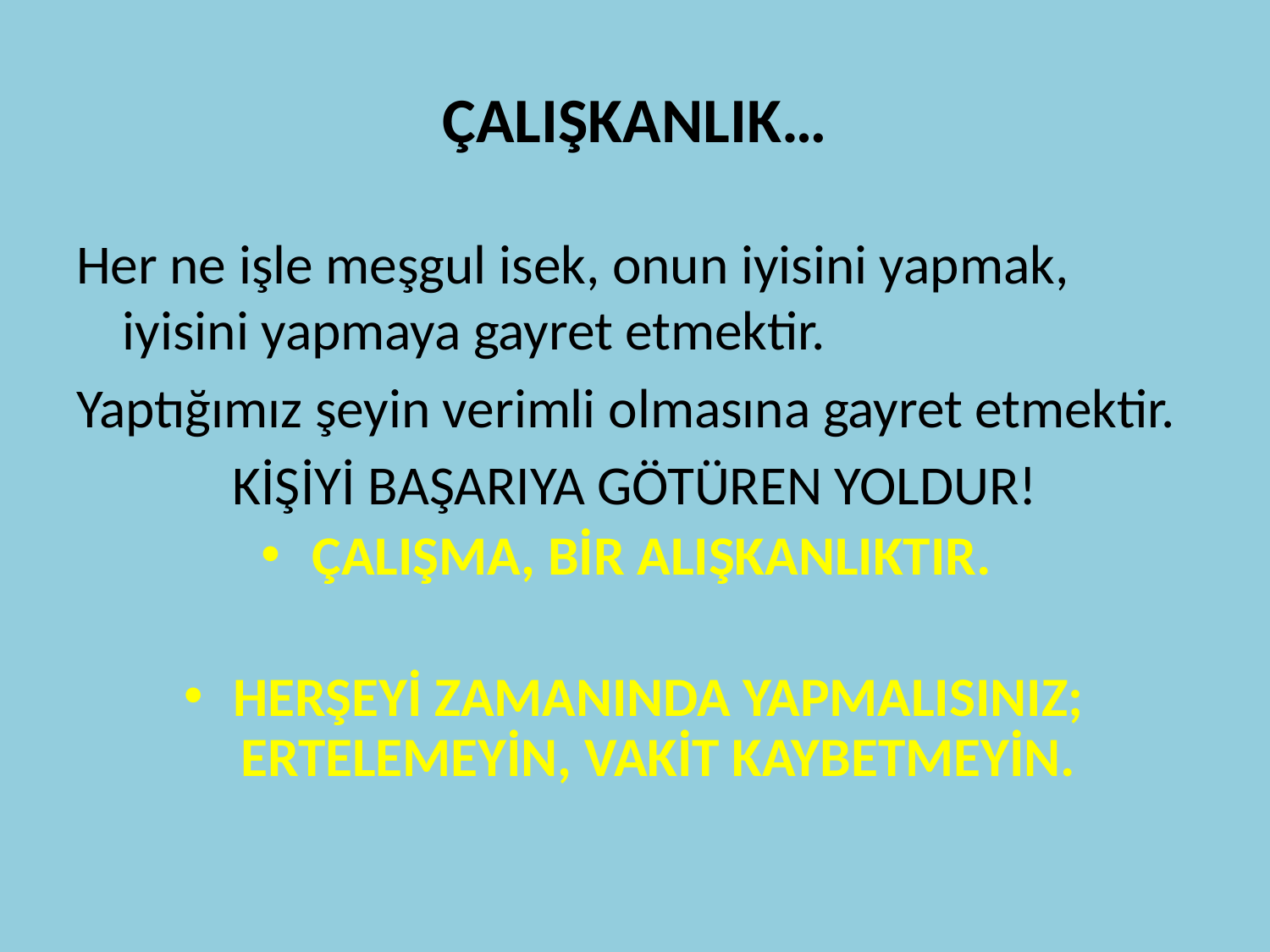

# ÇALIŞKANLIK…
Her ne işle meşgul isek, onun iyisini yapmak, iyisini yapmaya gayret etmektir.
Yaptığımız şeyin verimli olmasına gayret etmektir.
KİŞİYİ BAŞARIYA GÖTÜREN YOLDUR!
ÇALIŞMA, BİR ALIŞKANLIKTIR.

HERŞEYİ ZAMANINDA YAPMALISINIZ; ERTELEMEYİN, VAKİT KAYBETMEYİN.